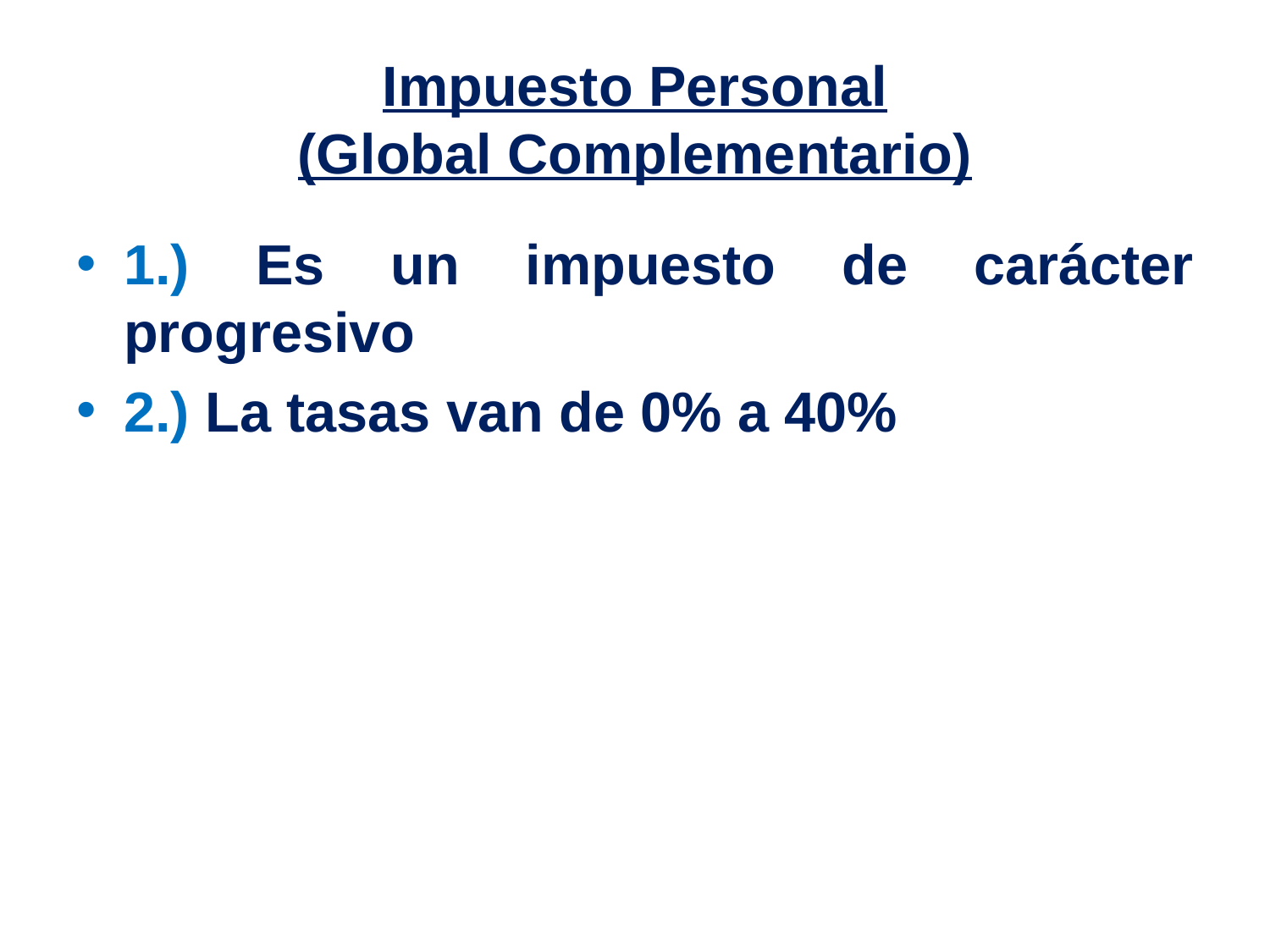

# Impuesto Personal (Global Complementario)
1.) Es un impuesto de carácter progresivo
2.) La tasas van de 0% a 40%